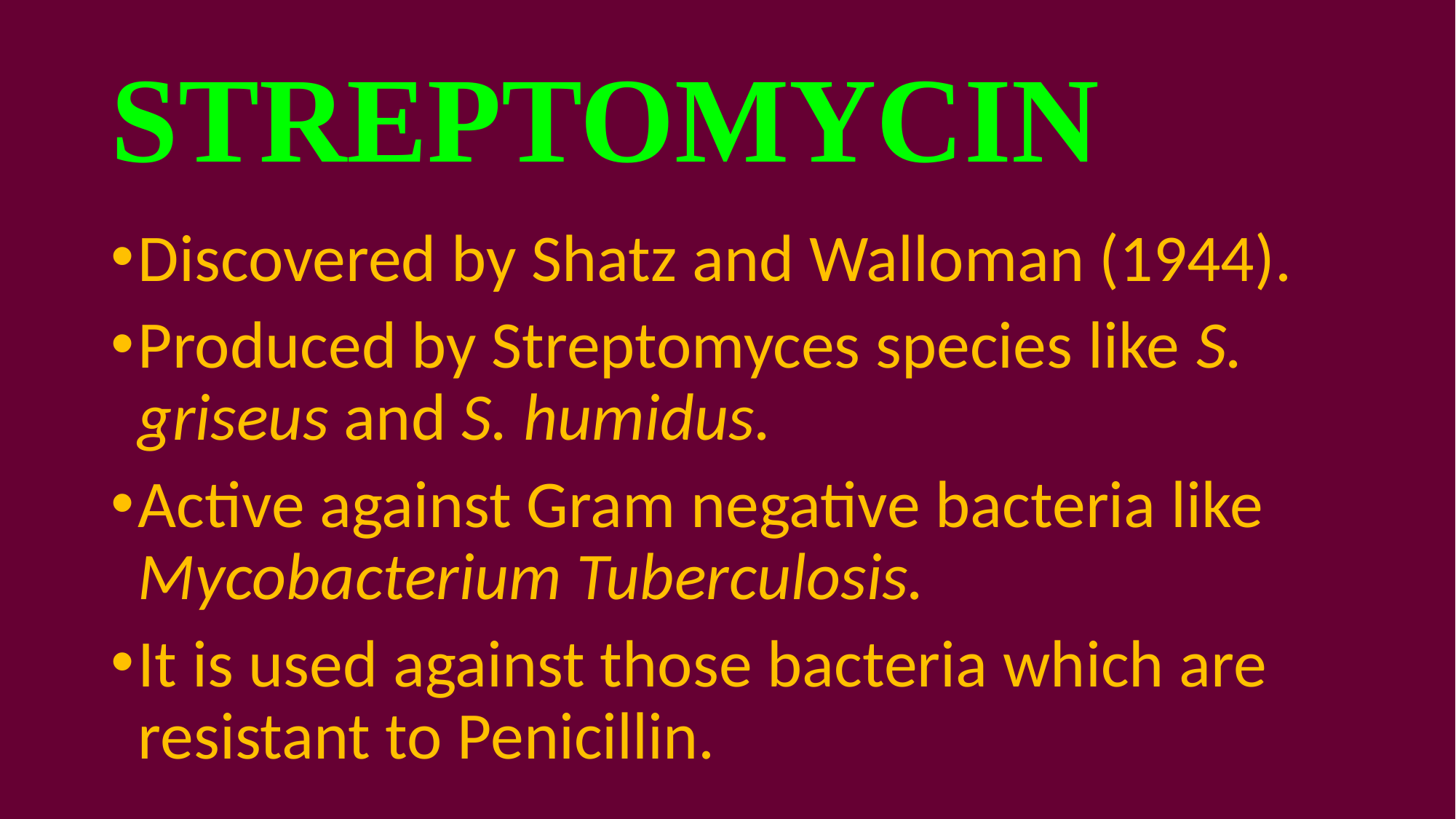

# STREPTOMYCIN
Discovered by Shatz and Walloman (1944).
Produced by Streptomyces species like S. griseus and S. humidus.
Active against Gram negative bacteria like Mycobacterium Tuberculosis.
It is used against those bacteria which are resistant to Penicillin.